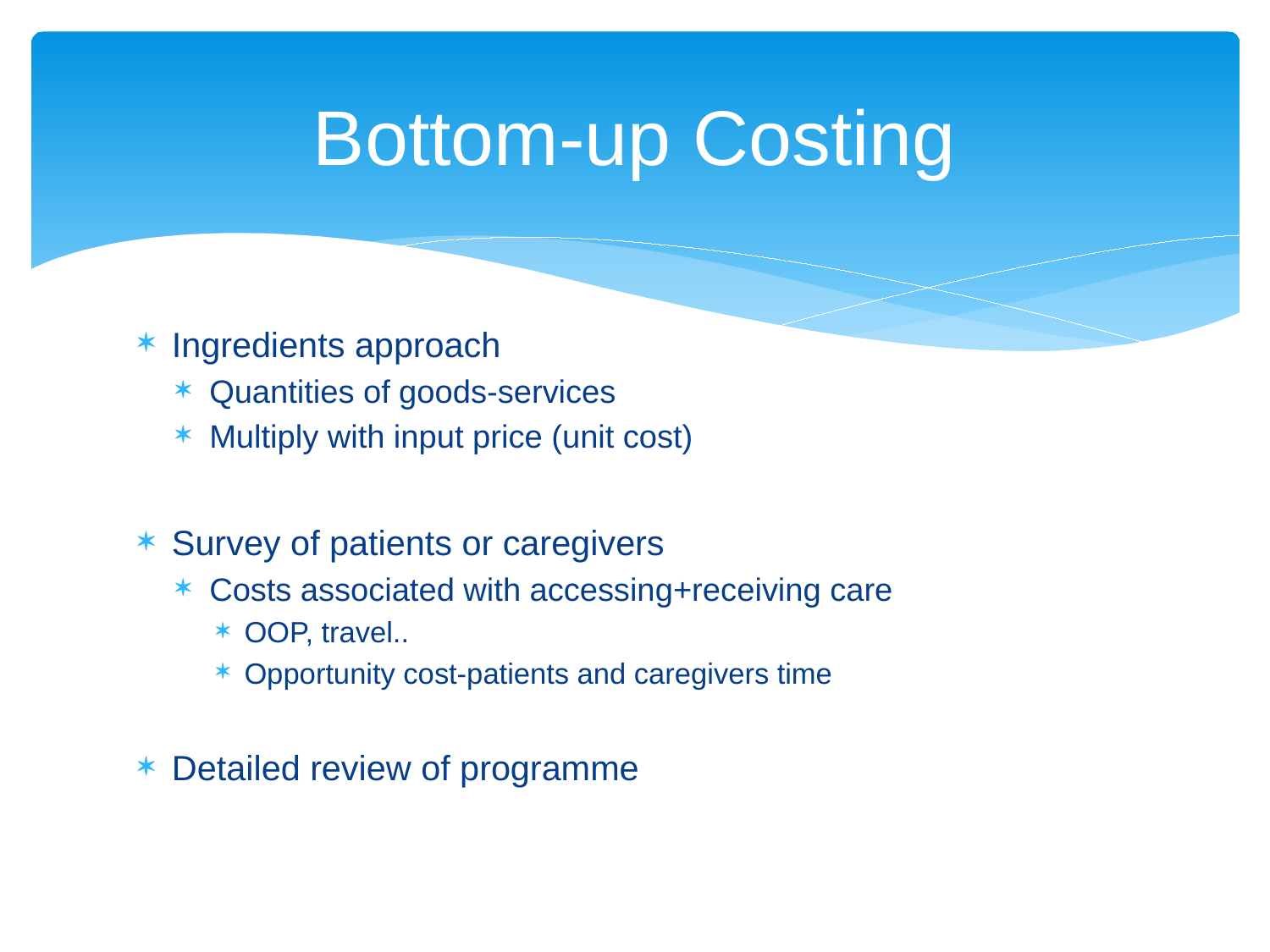

# Bottom-up Costing
Ingredients approach
Quantities of goods-services
Multiply with input price (unit cost)

Survey of patients or caregivers
Costs associated with accessing+receiving care
OOP, travel..
Opportunity cost-patients and caregivers time

Detailed review of programme